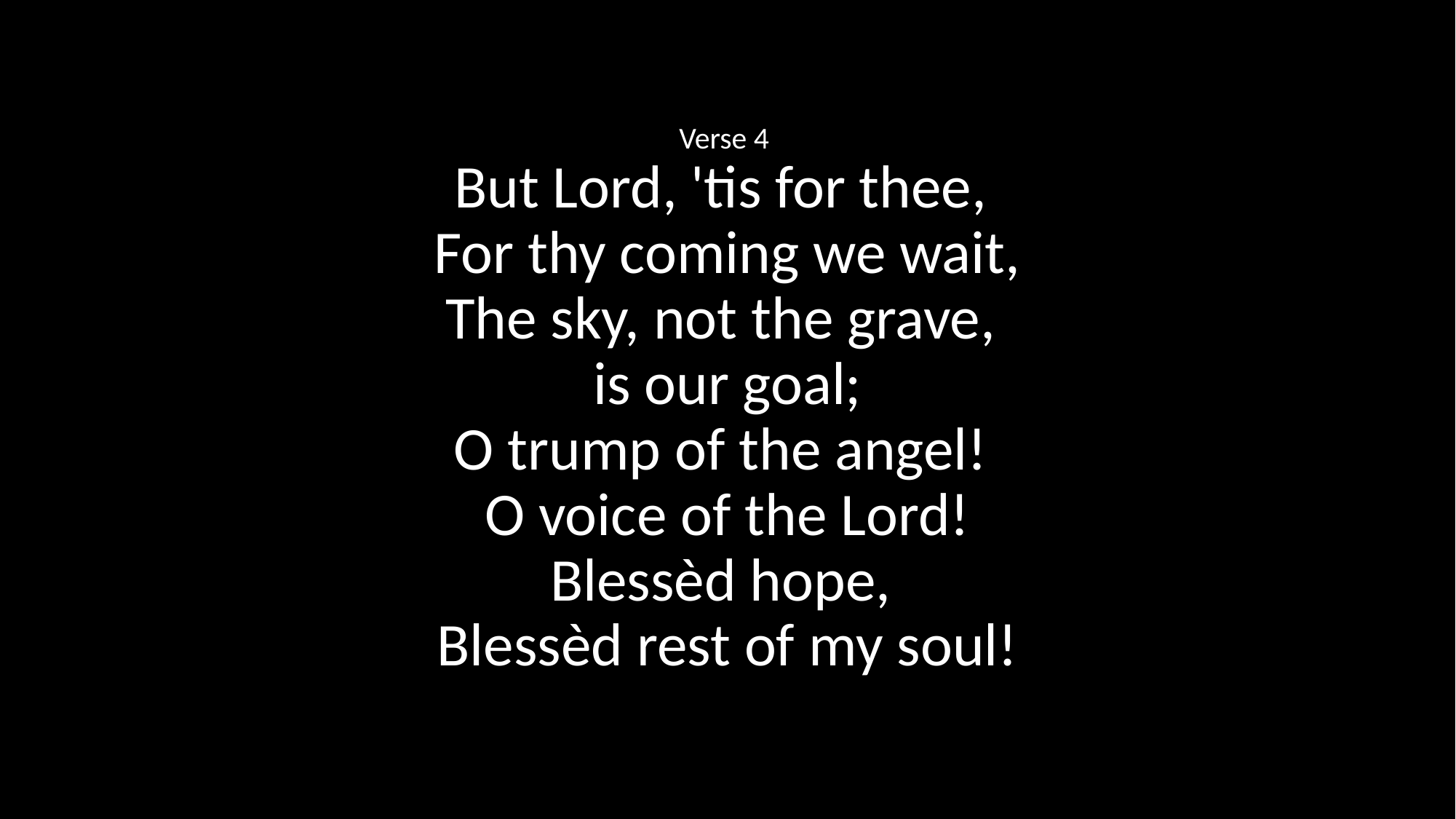

Verse 4
But Lord, 'tis for thee,
For thy coming we wait,
The sky, not the grave,
is our goal;
O trump of the angel!
O voice of the Lord!
Blessèd hope,
Blessèd rest of my soul!